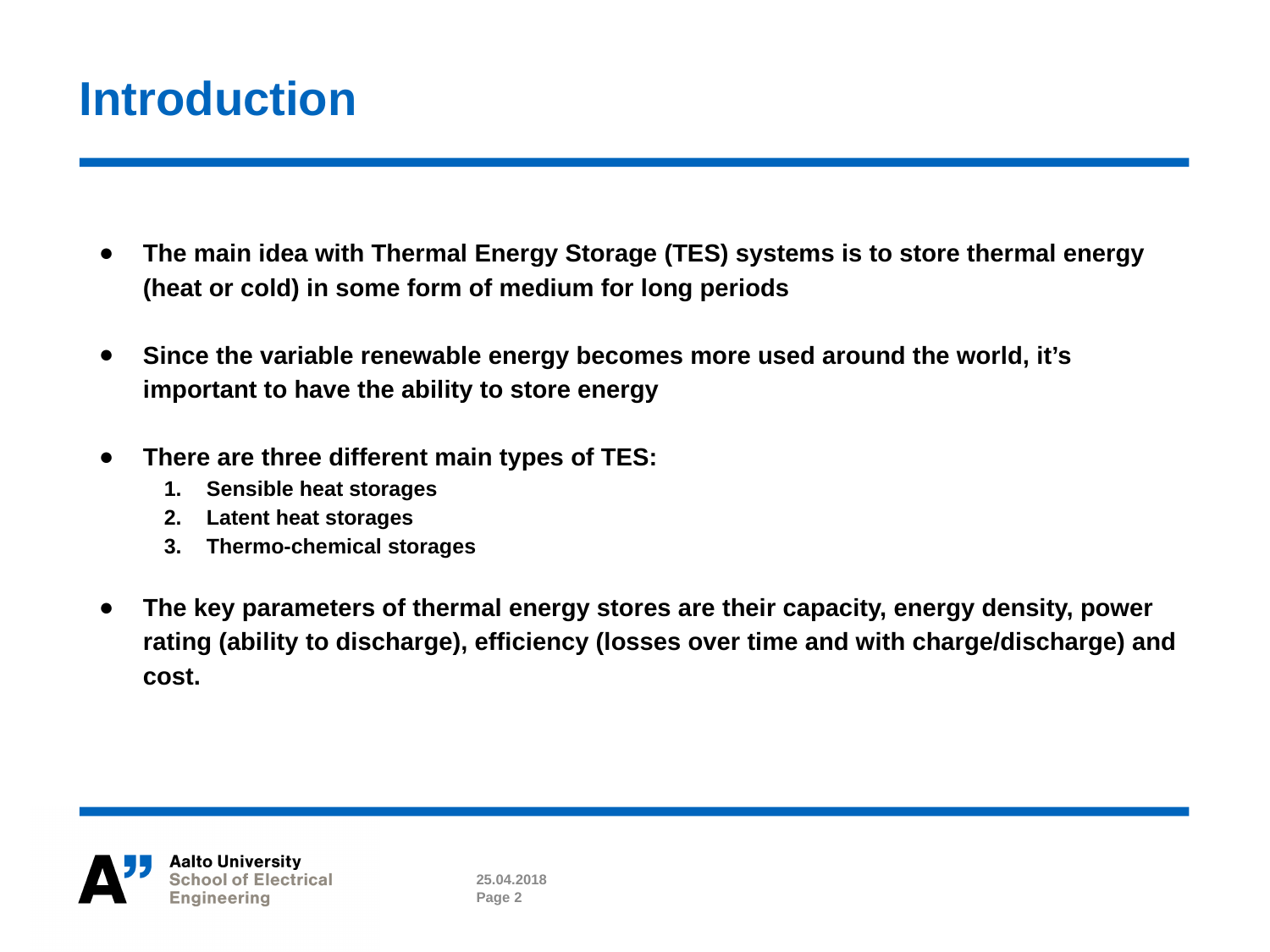

# Introduction

The main idea with Thermal Energy Storage (TES) systems is to store thermal energy (heat or cold) in some form of medium for long periods

Since the variable renewable energy becomes more used around the world, it’s important to have the ability to store energy

There are three different main types of TES:
Sensible heat storages
Latent heat storages
Thermo-chemical storages

The key parameters of thermal energy stores are their capacity, energy density, power rating (ability to discharge), efficiency (losses over time and with charge/discharge) and cost.

25.04.2018
Page 2